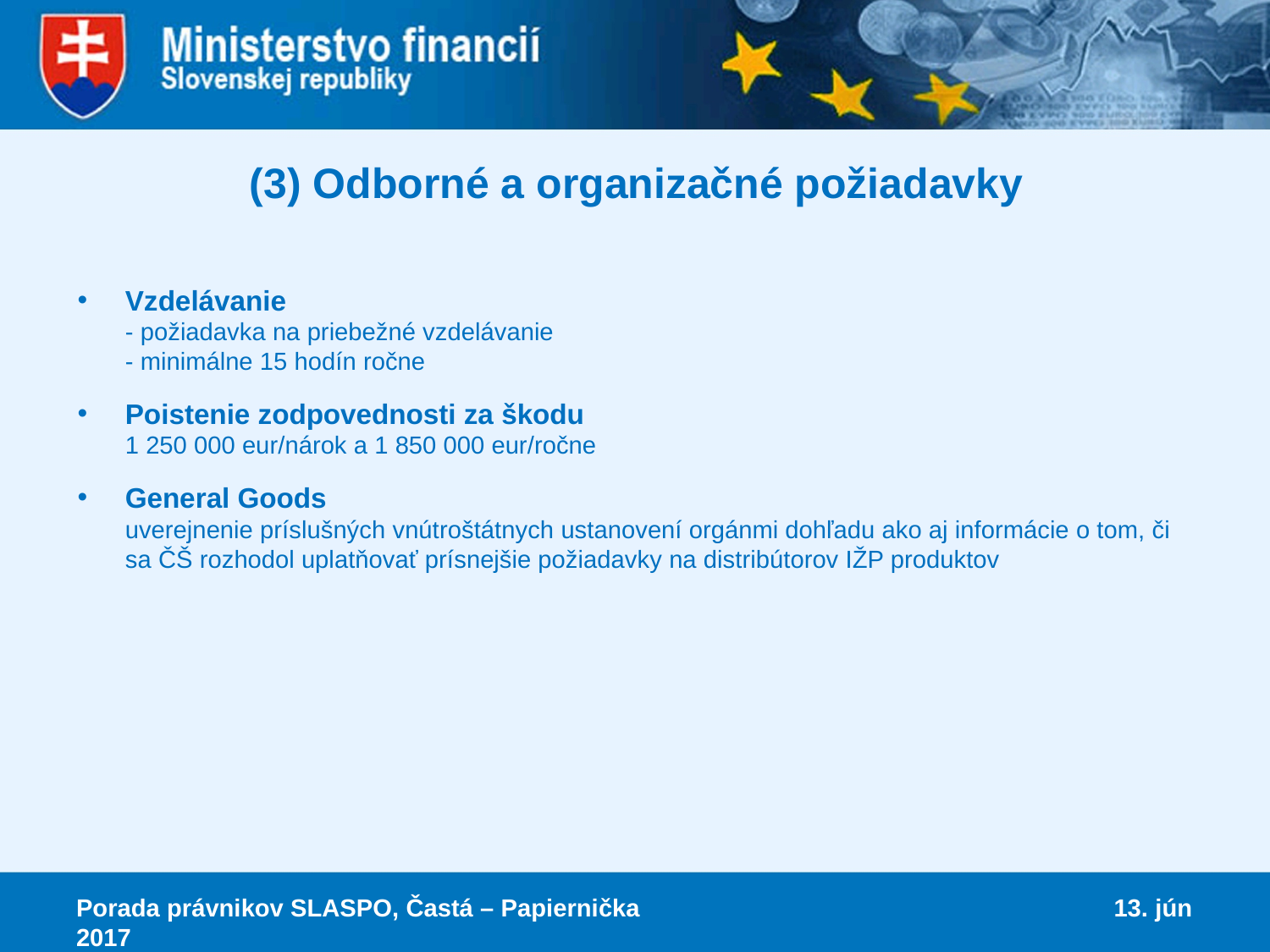

# (3) Odborné a organizačné požiadavky
Vzdelávanie
- požiadavka na priebežné vzdelávanie
- minimálne 15 hodín ročne
Poistenie zodpovednosti za škodu
1 250 000 eur/nárok a 1 850 000 eur/ročne
General Goods
uverejnenie príslušných vnútroštátnych ustanovení orgánmi dohľadu ako aj informácie o tom, či sa ČŠ rozhodol uplatňovať prísnejšie požiadavky na distribútorov IŽP produktov

Porada právnikov SLASPO, Častá – Papiernička                                                                    13. jún 2017